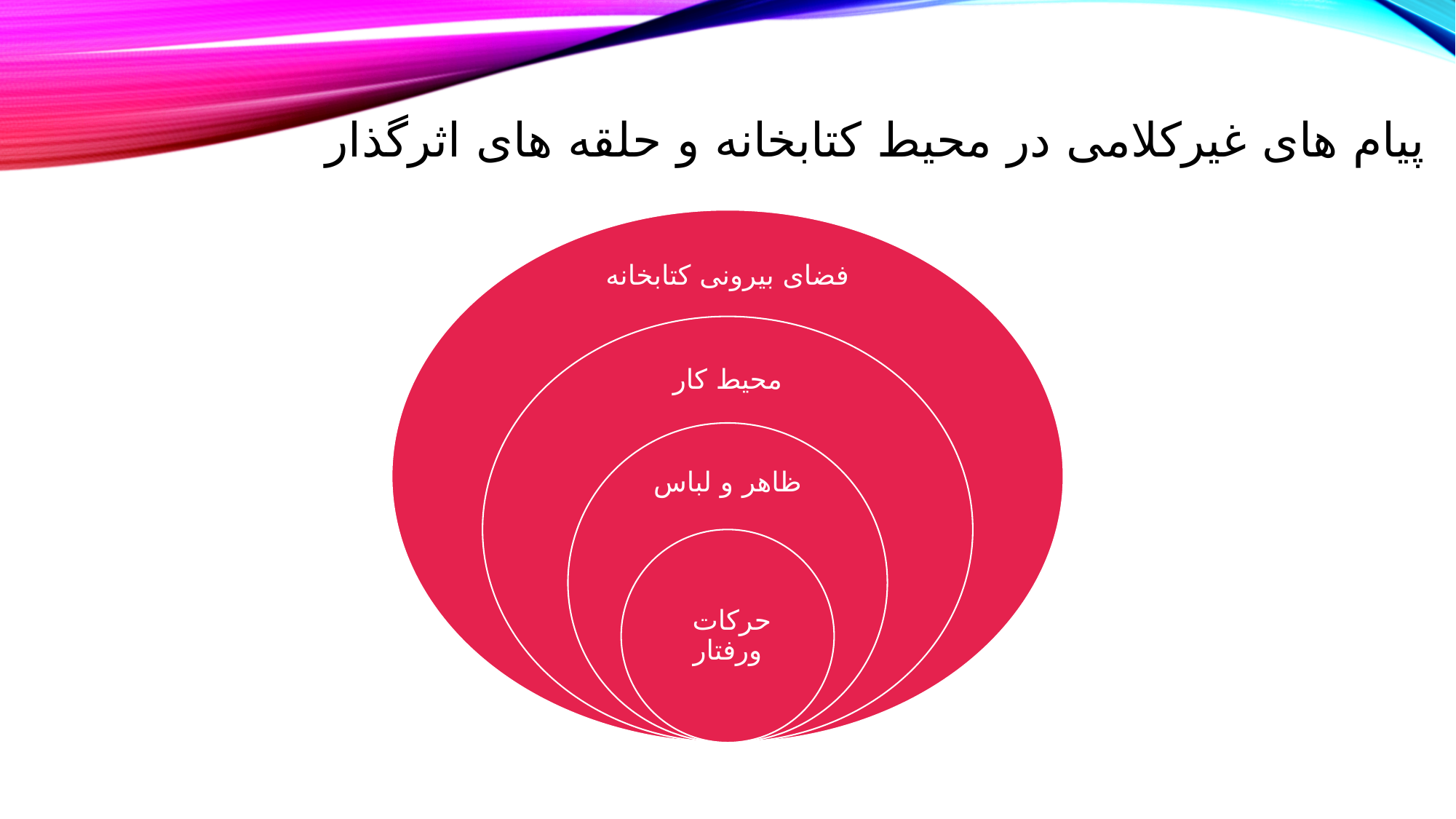

# پیام های غیرکلامی در محیط کتابخانه و حلقه های اثرگذار
فضای بیرونی کتابخانه
محیط کار
ظاهر و لباس
 حرکات ورفتار